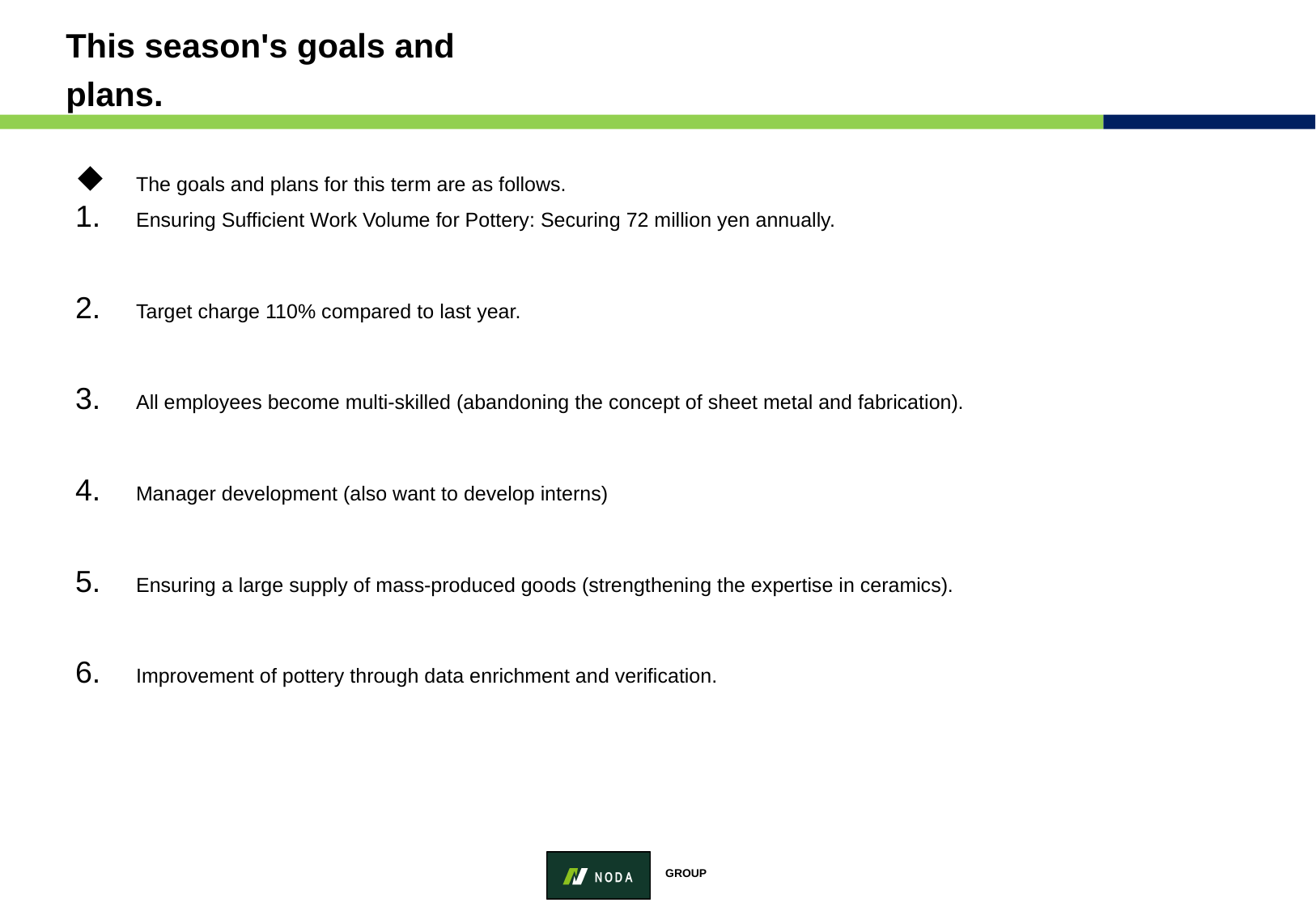

# This season's goals and plans.

The goals and plans for this term are as follows.
Ensuring Sufficient Work Volume for Pottery: Securing 72 million yen annually.

Target charge 110% compared to last year.

All employees become multi-skilled (abandoning the concept of sheet metal and fabrication).

Manager development (also want to develop interns)

Ensuring a large supply of mass-produced goods (strengthening the expertise in ceramics).

Improvement of pottery through data enrichment and verification.